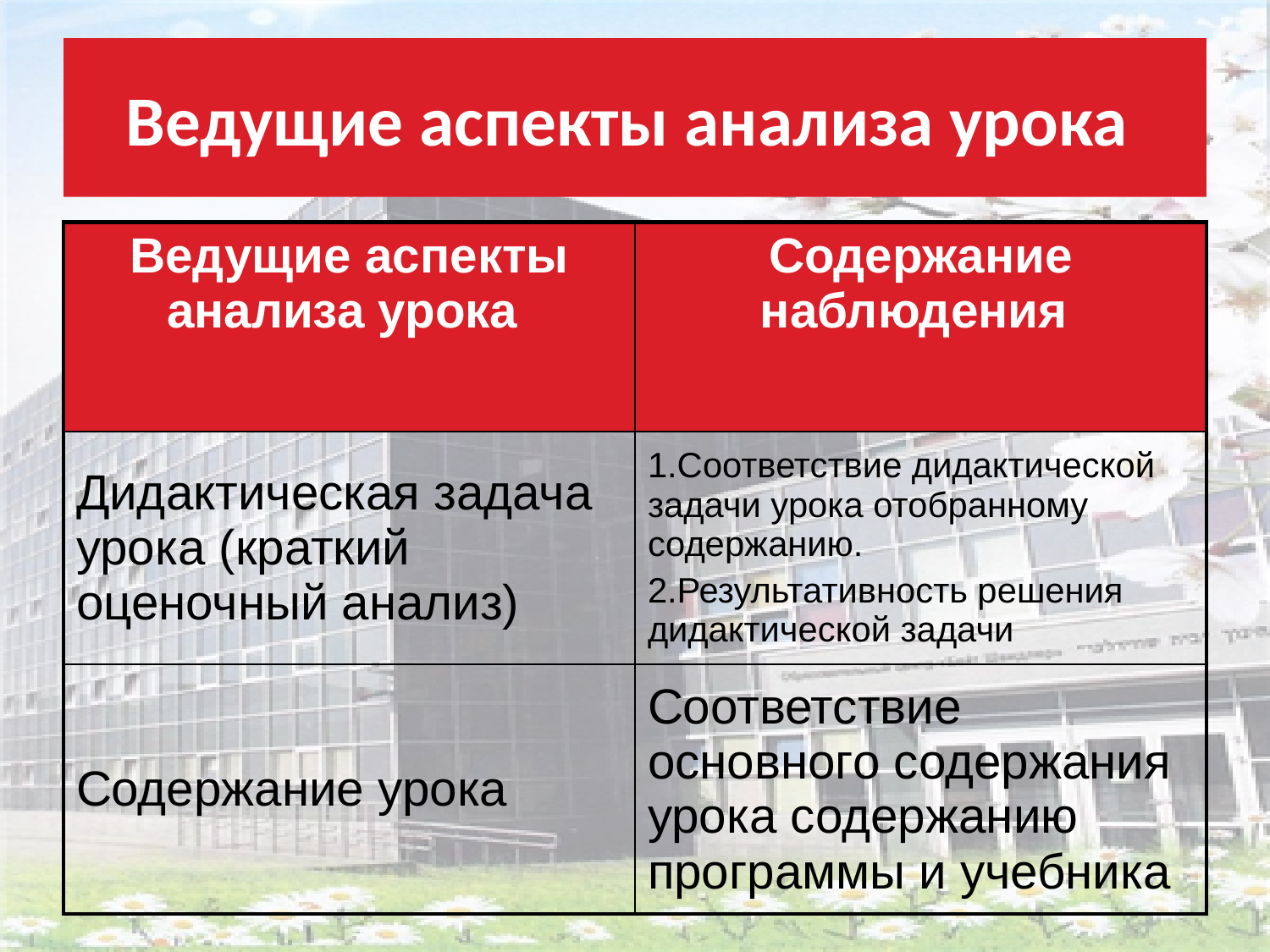

# Ведущие аспекты анализа урока
| Ведущие аспекты анализа урока | Содержание наблюдения |
| --- | --- |
| Дидактическая задача урока (краткий оценочный анализ) | 1.Соответствие дидактической задачи урока отобранному содержанию. 2.Результативность решения дидактической задачи |
| Содержание урока | Соответствие основного содержания урока содержанию программы и учебника |